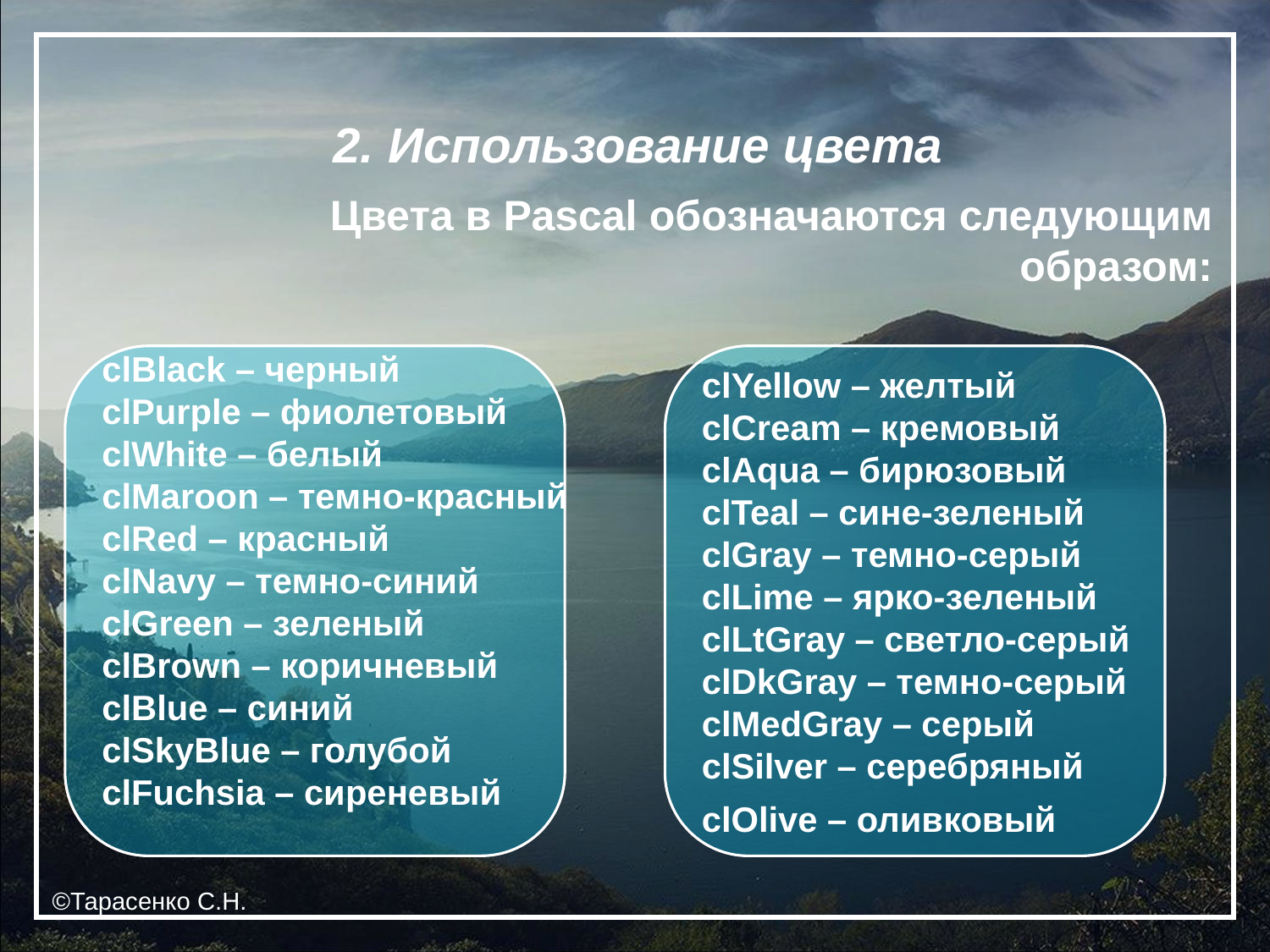

2. Использование цвета
Цвета в Pascal обозначаются следующим образом:
clBlack – черный
clPurple – фиолетовый
clWhite – белый
clMaroon – темно-красный
clRed – красный
clNavy – темно-синий
clGreen – зеленый
clBrown – коричневый
clBlue – синий
clSkyBlue – голубой
clFuchsia – сиреневый
clYellow – желтый
clCream – кремовый
clAqua – бирюзовый
clTeal – сине-зеленый
clGray – темно-серый
clLime – ярко-зеленый
clLtGray – светло-серый
clDkGray – темно-серый
clMedGray – серый
clSilver – серебряный
clOlive – оливковый